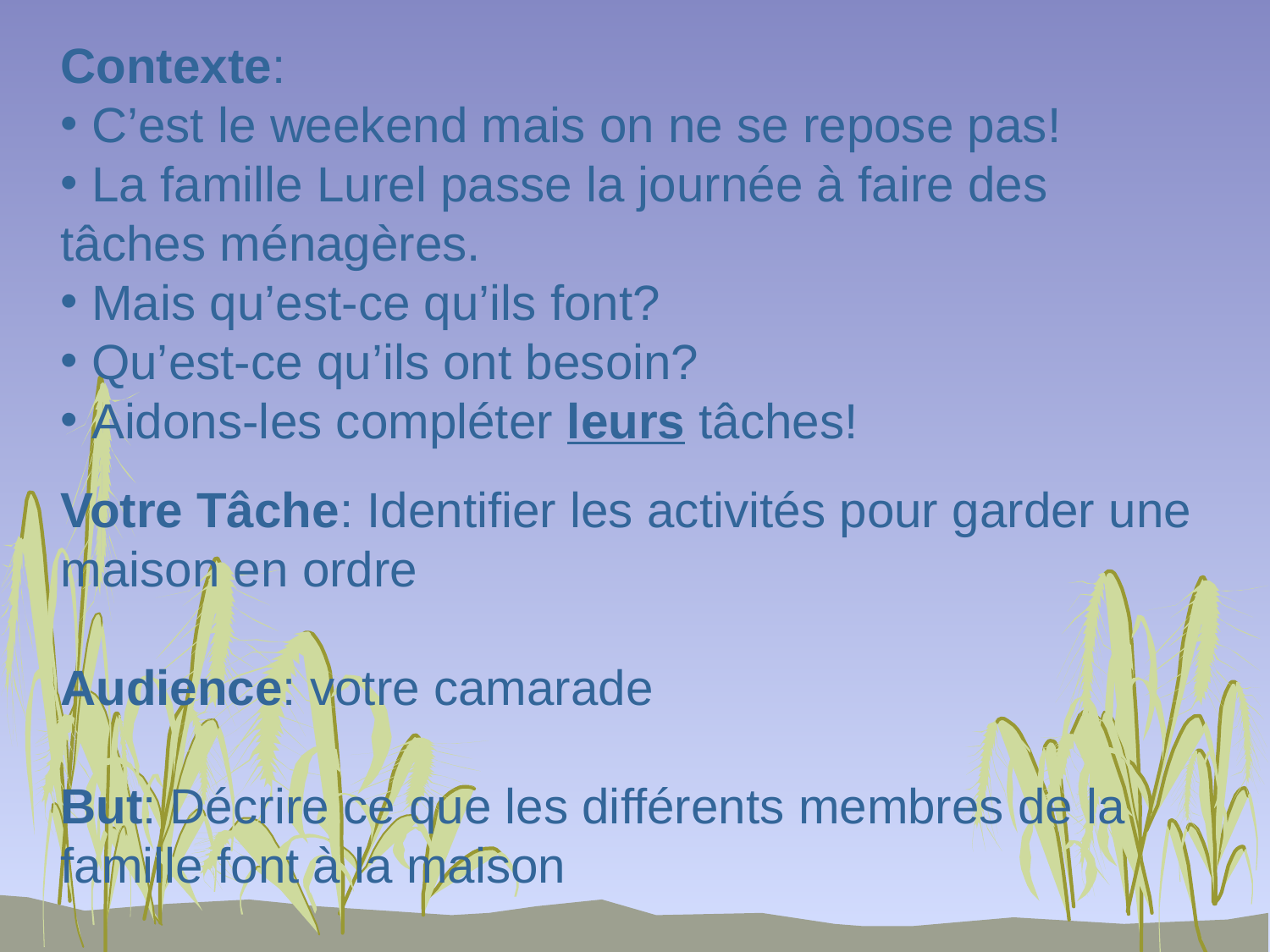

Contexte:
 C’est le weekend mais on ne se repose pas!
 La famille Lurel passe la journée à faire des tâches ménagères.
 Mais qu’est-ce qu’ils font?
 Qu’est-ce qu’ils ont besoin?
 Aidons-les compléter leurs tâches!

Votre Tâche: Identifier les activités pour garder une maison en ordre

Audience: votre camarade

But: Décrire ce que les différents membres de la famille font à la maison